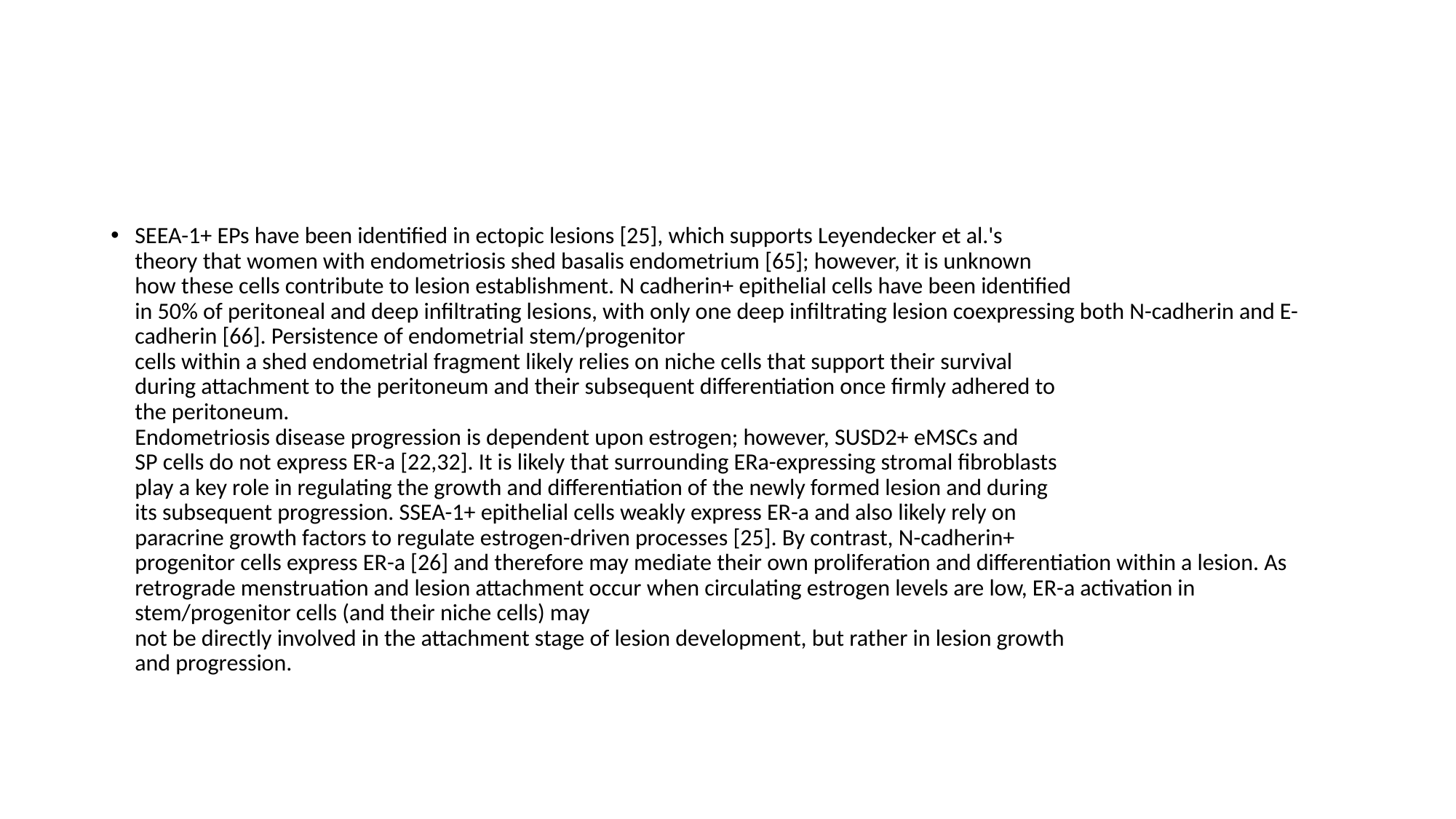

#
SEEA-1+ EPs have been identified in ectopic lesions [25], which supports Leyendecker et al.'s
theory that women with endometriosis shed basalis endometrium [65]; however, it is unknown
how these cells contribute to lesion establishment. N cadherin+ epithelial cells have been identified
in 50% of peritoneal and deep infiltrating lesions, with only one deep infiltrating lesion coexpressing both N-cadherin and E-cadherin [66]. Persistence of endometrial stem/progenitor
cells within a shed endometrial fragment likely relies on niche cells that support their survival
during attachment to the peritoneum and their subsequent differentiation once firmly adhered to
the peritoneum.
Endometriosis disease progression is dependent upon estrogen; however, SUSD2+ eMSCs and
SP cells do not express ER-a [22,32]. It is likely that surrounding ERa-expressing stromal fibroblasts
play a key role in regulating the growth and differentiation of the newly formed lesion and during
its subsequent progression. SSEA-1+ epithelial cells weakly express ER-a and also likely rely on
paracrine growth factors to regulate estrogen-driven processes [25]. By contrast, N-cadherin+
progenitor cells express ER-a [26] and therefore may mediate their own proliferation and differentiation within a lesion. As retrograde menstruation and lesion attachment occur when circulating estrogen levels are low, ER-a activation in stem/progenitor cells (and their niche cells) may
not be directly involved in the attachment stage of lesion development, but rather in lesion growth
and progression.